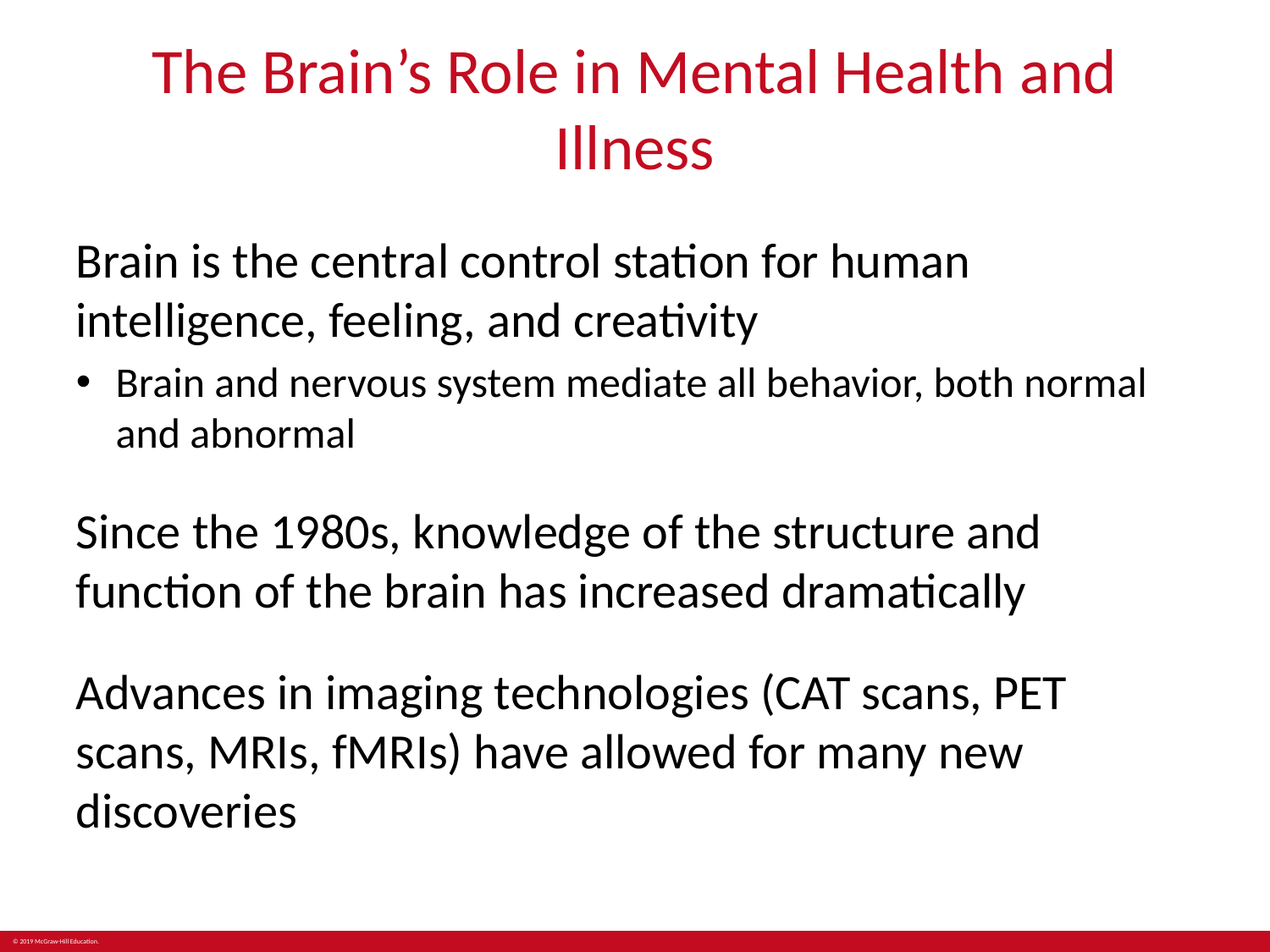

# The Brain’s Role in Mental Health and Illness
Brain is the central control station for human intelligence, feeling, and creativity
Brain and nervous system mediate all behavior, both normal and abnormal
Since the 1980s, knowledge of the structure and function of the brain has increased dramatically
Advances in imaging technologies (CAT scans, PET scans, MRIs, fMRIs) have allowed for many new discoveries